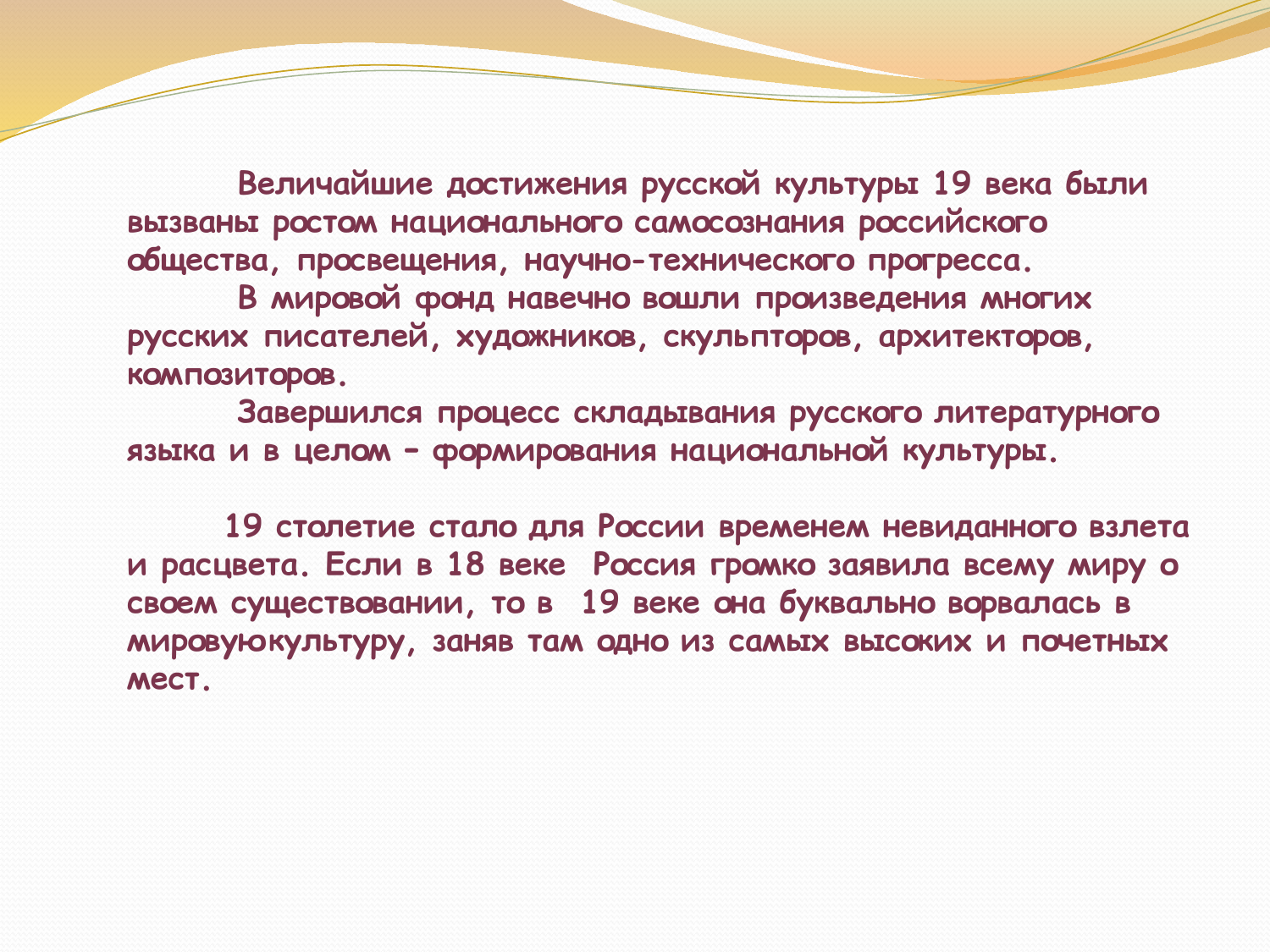

Величайшие достижения русской культуры 19 века были вызваны ростом национального самосознания российского общества, просвещения, научно-технического прогресса.
        В мировой фонд навечно вошли произведения многих русских писателей, художников, скульпторов, архитекторов, композиторов.
        Завершился процесс складывания русского литературного языка и в целом – формирования национальной культуры.

       19 столетие стало для России временем невиданного взлета и расцвета. Если в 18 веке  Россия громко заявила всему миру о своем существовании, то в  19 веке она буквально ворвалась в мировую культуру, заняв там одно из самых высоких и почетных мест.